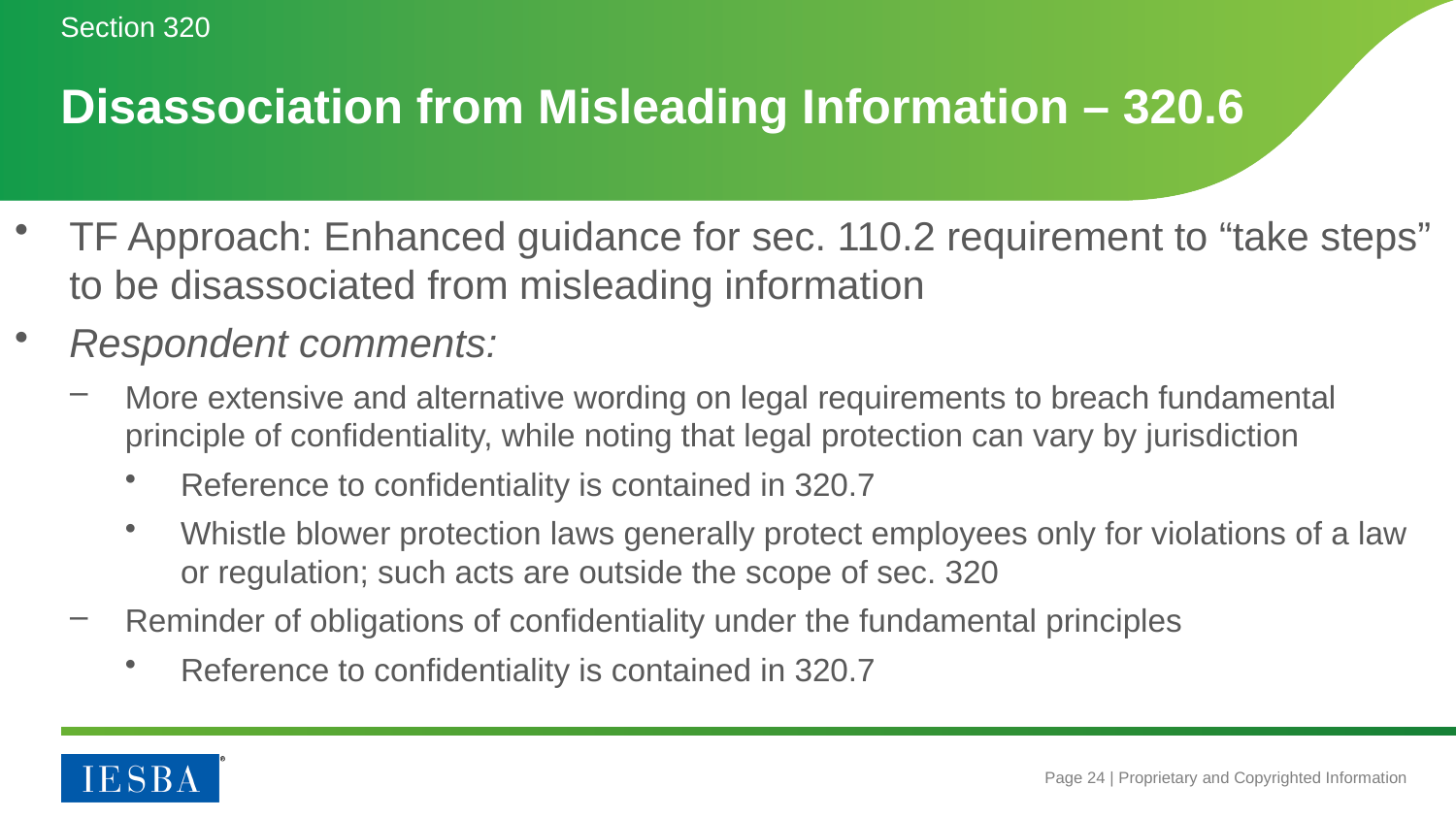

Section 320
# Disassociation from Misleading Information – 320.6
TF Approach: Enhanced guidance for sec. 110.2 requirement to “take steps” to be disassociated from misleading information
Respondent comments:
More extensive and alternative wording on legal requirements to breach fundamental principle of confidentiality, while noting that legal protection can vary by jurisdiction
Reference to confidentiality is contained in 320.7
Whistle blower protection laws generally protect employees only for violations of a law or regulation; such acts are outside the scope of sec. 320
Reminder of obligations of confidentiality under the fundamental principles
Reference to confidentiality is contained in 320.7